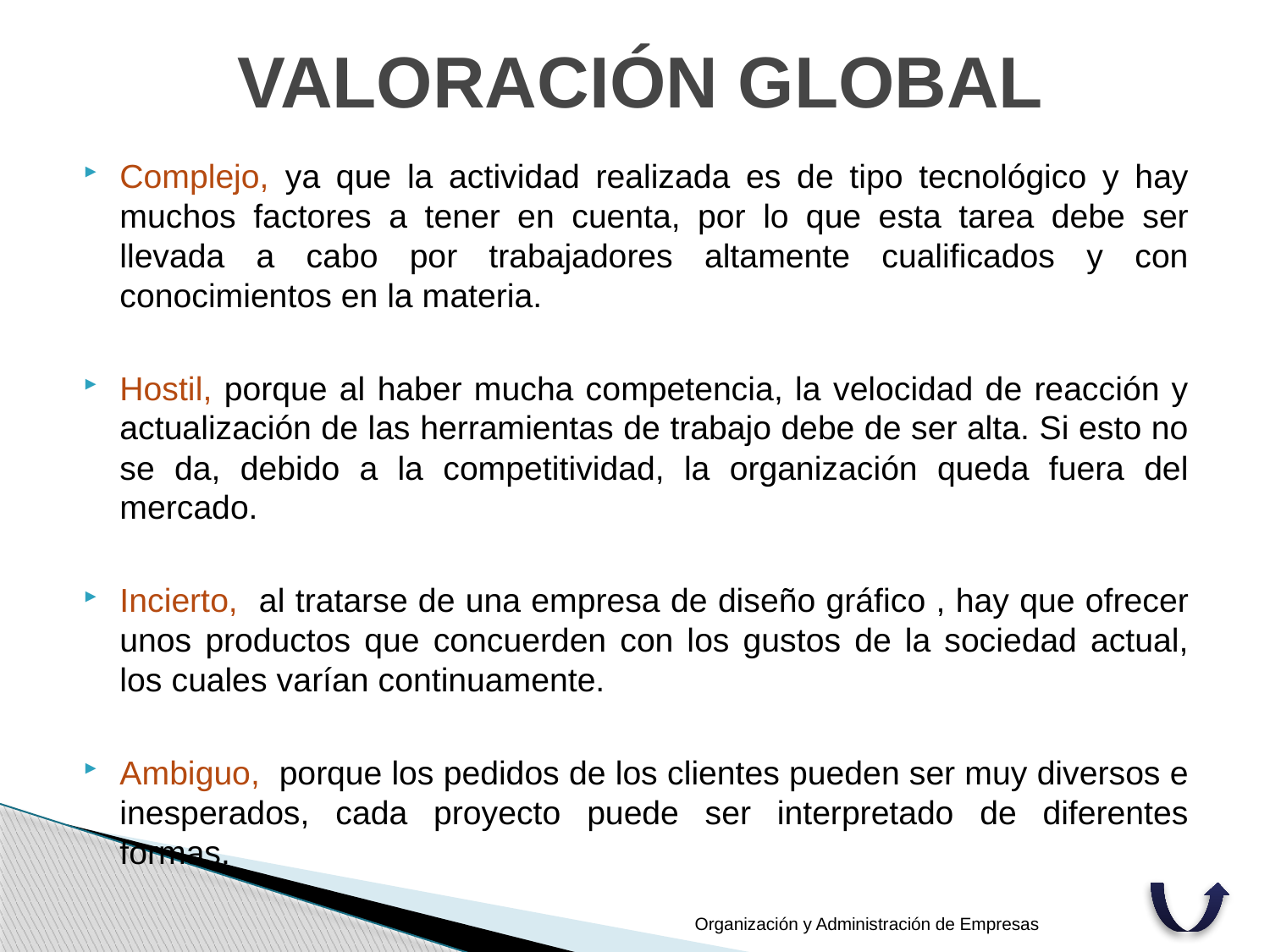

# VALORACIÓN GLOBAL
Complejo, ya que la actividad realizada es de tipo tecnológico y hay muchos factores a tener en cuenta, por lo que esta tarea debe ser llevada a cabo por trabajadores altamente cualificados y con conocimientos en la materia.

Hostil, porque al haber mucha competencia, la velocidad de reacción y actualización de las herramientas de trabajo debe de ser alta. Si esto no se da, debido a la competitividad, la organización queda fuera del mercado.

Incierto,  al tratarse de una empresa de diseño gráfico , hay que ofrecer unos productos que concuerden con los gustos de la sociedad actual, los cuales varían continuamente.

Ambiguo,  porque los pedidos de los clientes pueden ser muy diversos e inesperados, cada proyecto puede ser interpretado de diferentes formas.

Organización y Administración de Empresas